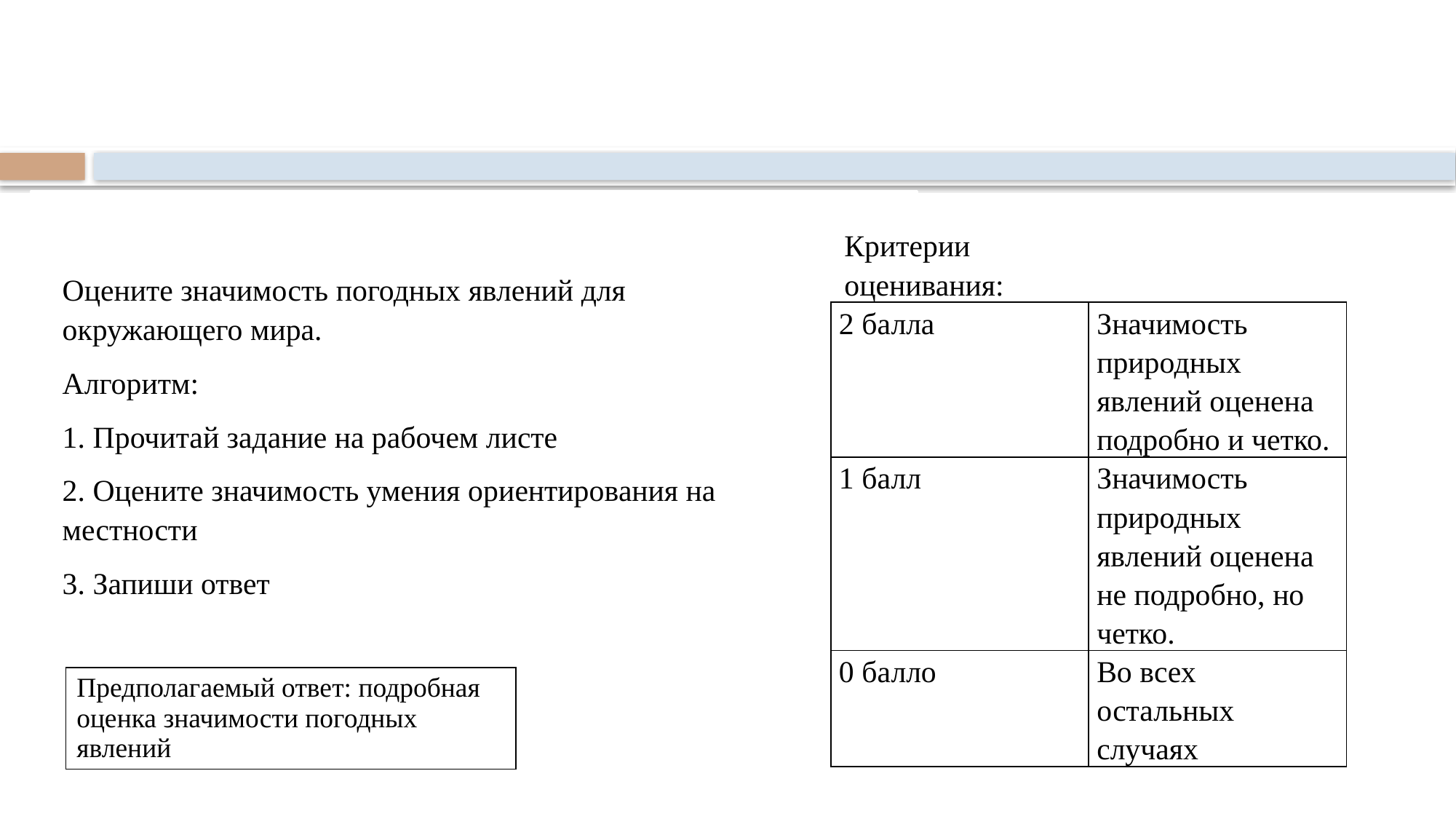

#
| Критерии оценивания: |  |
| --- | --- |
| 2 балла | Значимость природных явлений оценена подробно и четко. |
| 1 балл | Значимость природных явлений оценена не подробно, но четко. |
| 0 балло | Во всех остальных случаях |

| Оцените значимость погодных явлений для окружающего мира. Алгоритм: 1. Прочитай задание на рабочем листе 2. Оцените значимость умения ориентирования на местности 3. Запиши ответ |
| --- |

| Предполагаемый ответ: подробная оценка значимости погодных явлений |
| --- |